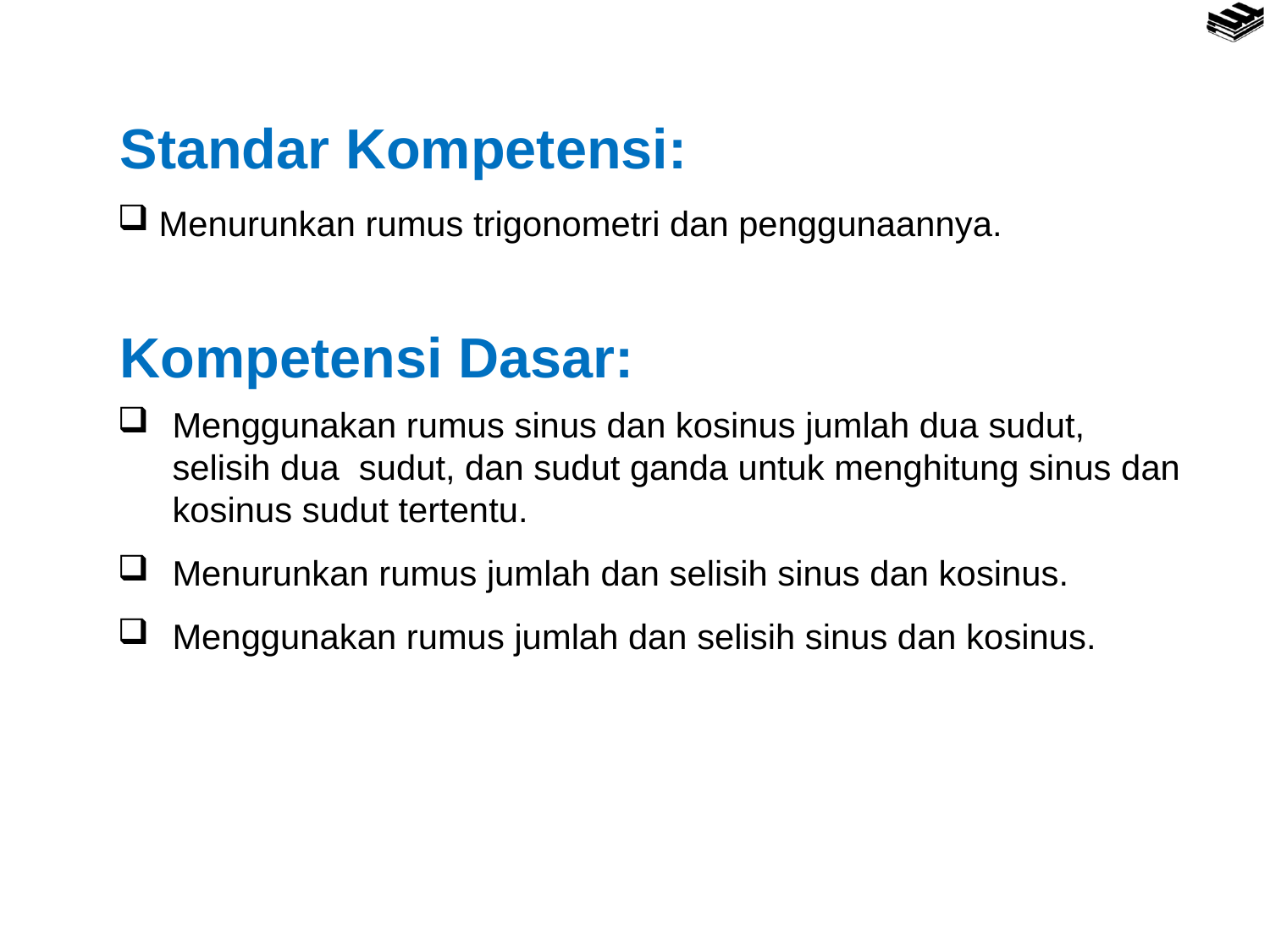

Standar Kompetensi:
 Menurunkan rumus trigonometri dan penggunaannya.
Kompetensi Dasar:
Menggunakan rumus sinus dan kosinus jumlah dua sudut, selisih dua  sudut, dan sudut ganda untuk menghitung sinus dan kosinus sudut tertentu.
Menurunkan rumus jumlah dan selisih sinus dan kosinus.
Menggunakan rumus jumlah dan selisih sinus dan kosinus.